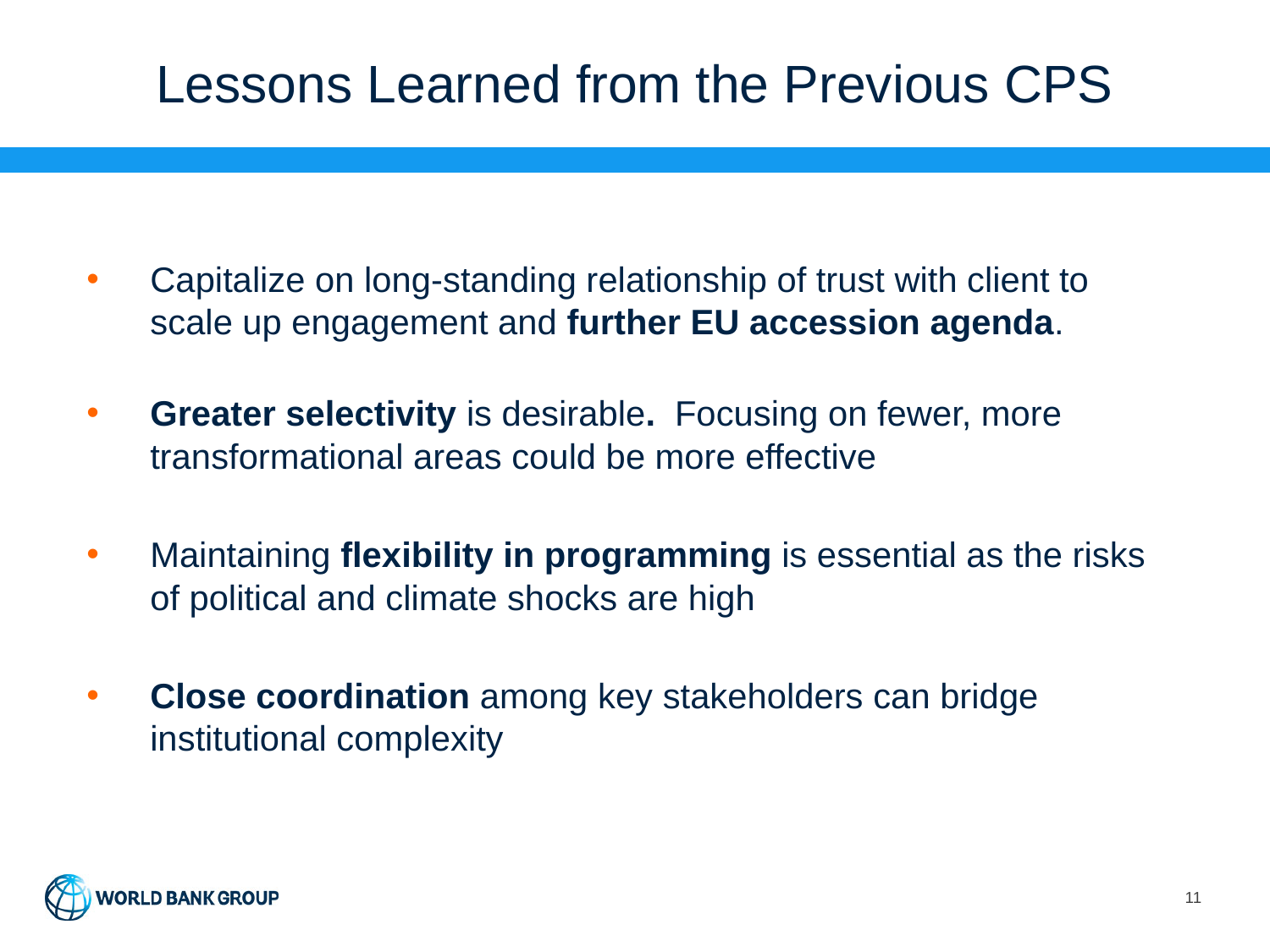

# Lessons Learned from the Previous CPS

Capitalize on long-standing relationship of trust with client to scale up engagement and further EU accession agenda.
Greater selectivity is desirable.  Focusing on fewer, more transformational areas could be more effective

Maintaining flexibility in programming is essential as the risks of political and climate shocks are high

Close coordination among key stakeholders can bridge institutional complexity
11